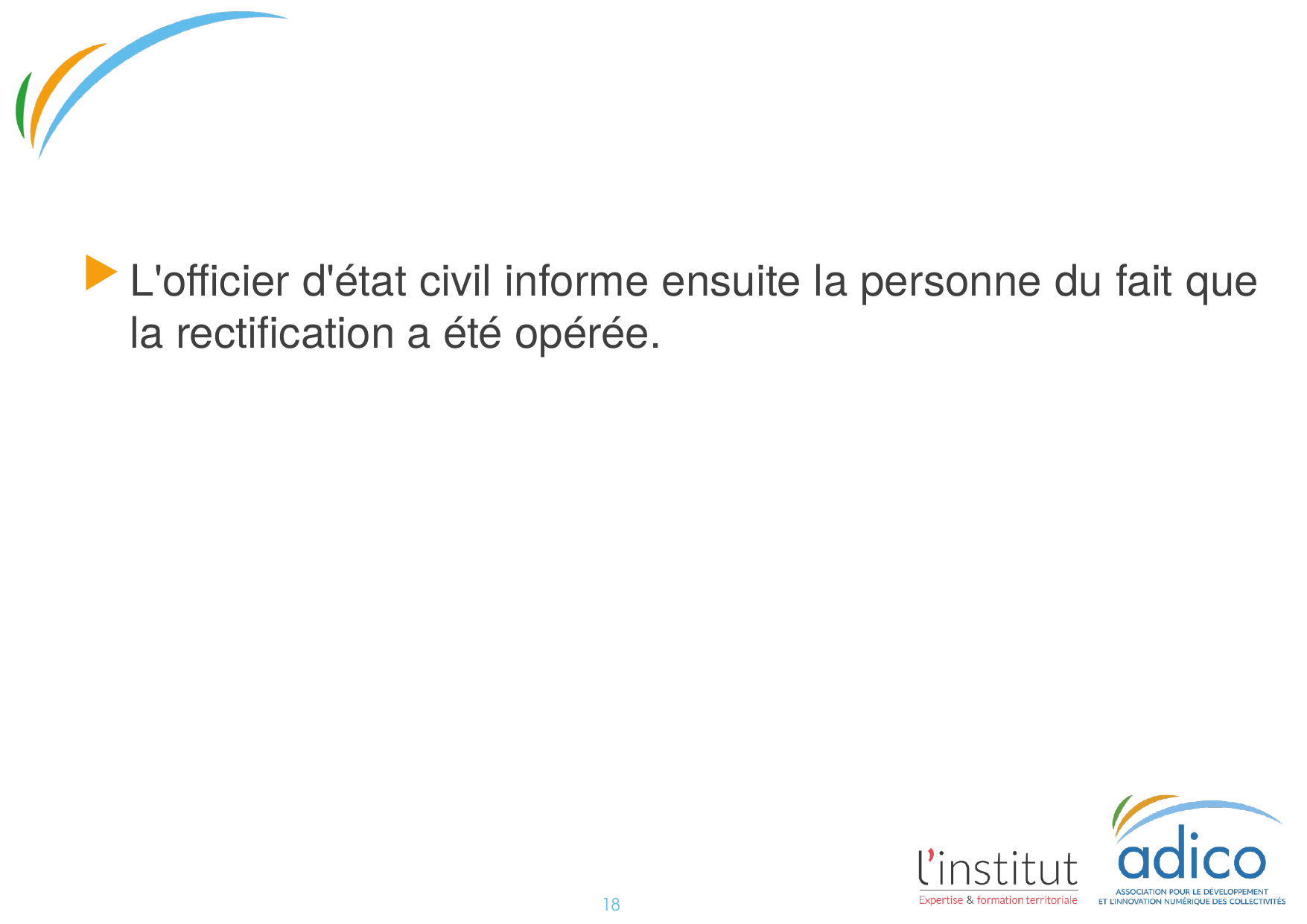

#

L'officier d'état civil informe ensuite la personne du fait que la rectification a été opérée.